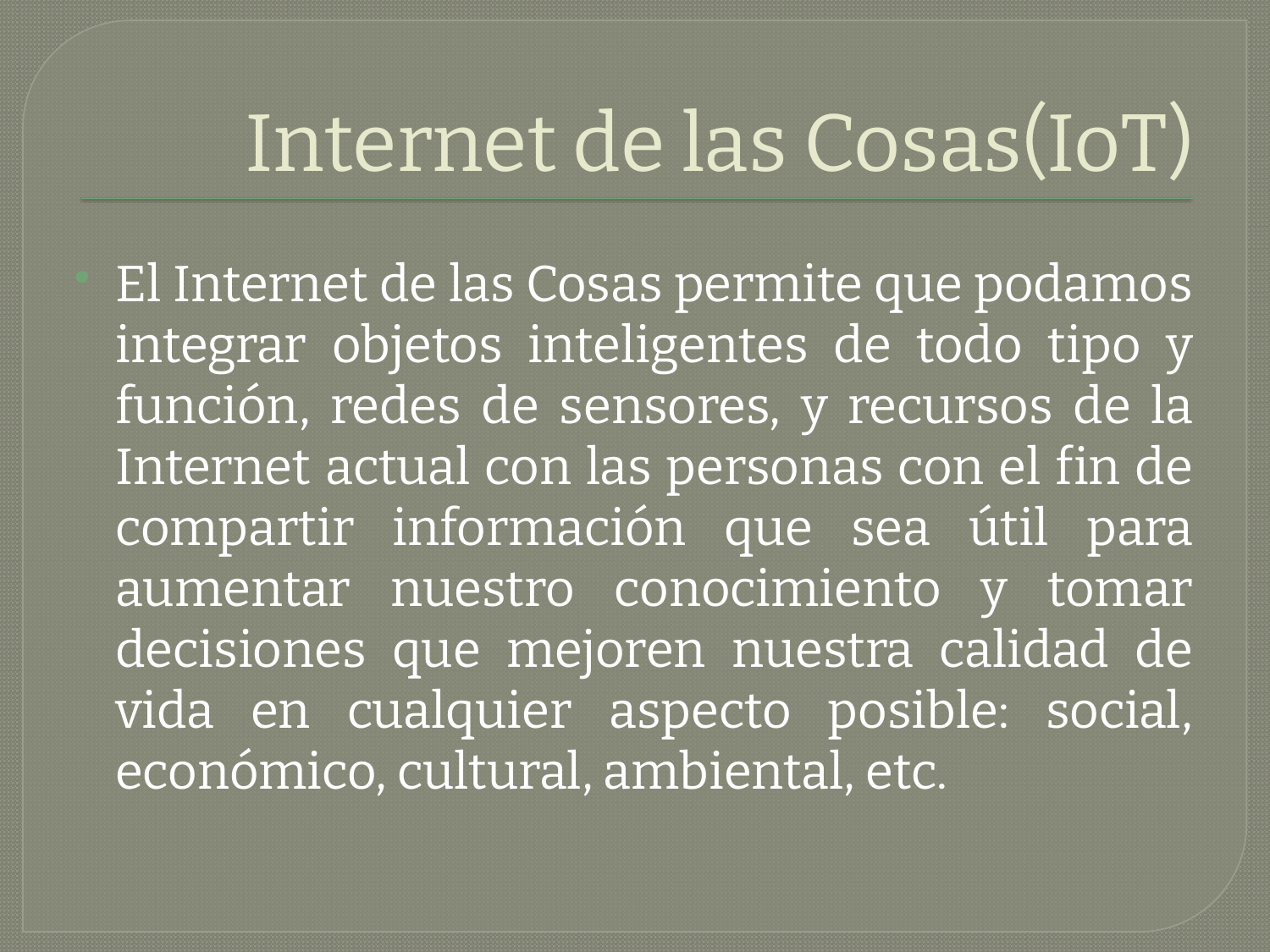

# Internet de las Cosas(IoT)
El Internet de las Cosas permite que podamos integrar objetos inteligentes de todo tipo y función, redes de sensores, y recursos de la Internet actual con las personas con el fin de compartir información que sea útil para aumentar nuestro conocimiento y tomar decisiones que mejoren nuestra calidad de vida en cualquier aspecto posible: social, económico, cultural, ambiental, etc.